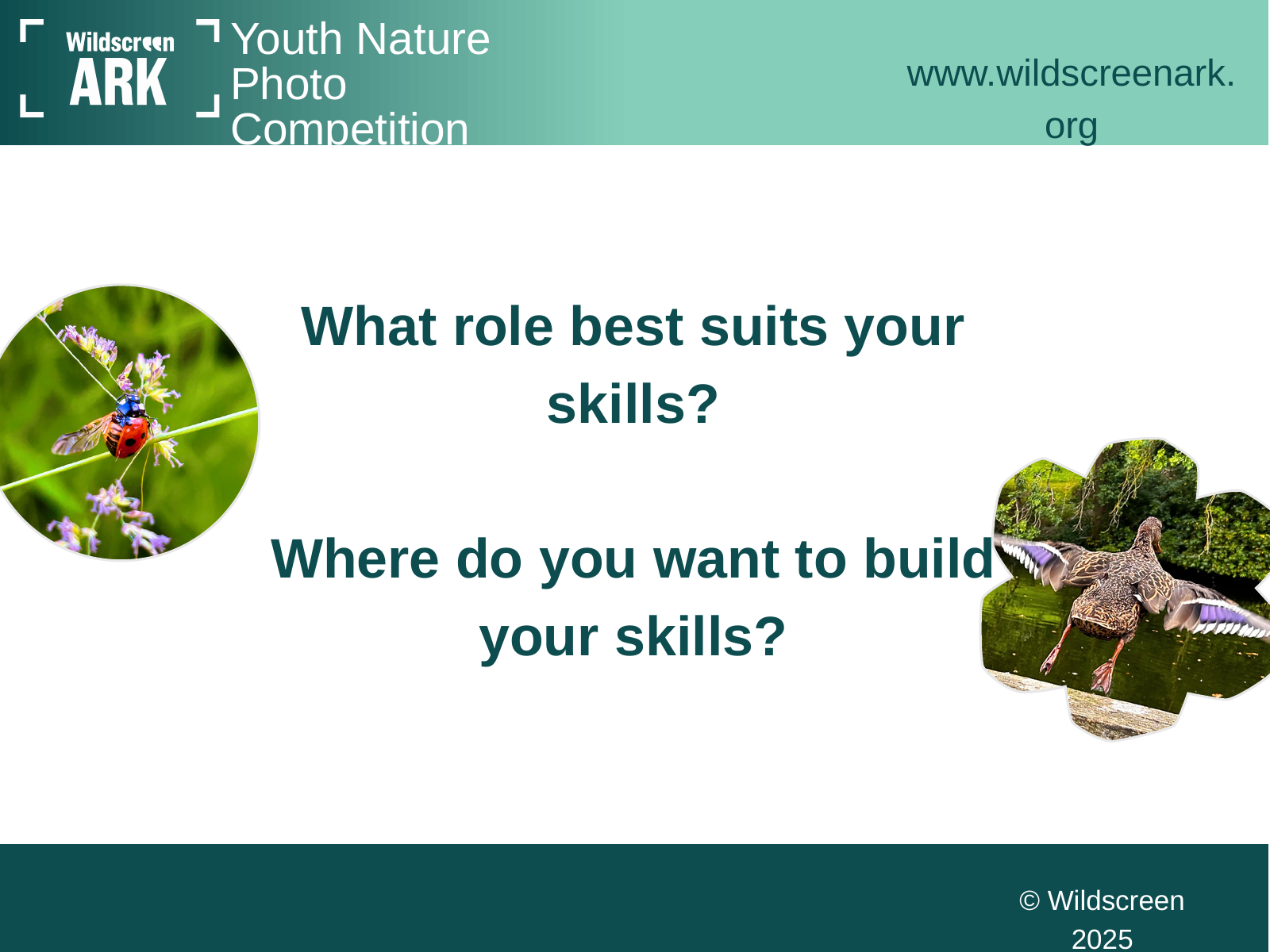

www.wildscreenark.org

Youth Nature Photo Competition
What role best suits your skills?

Where do you want to build your skills?

© Wildscreen 2025